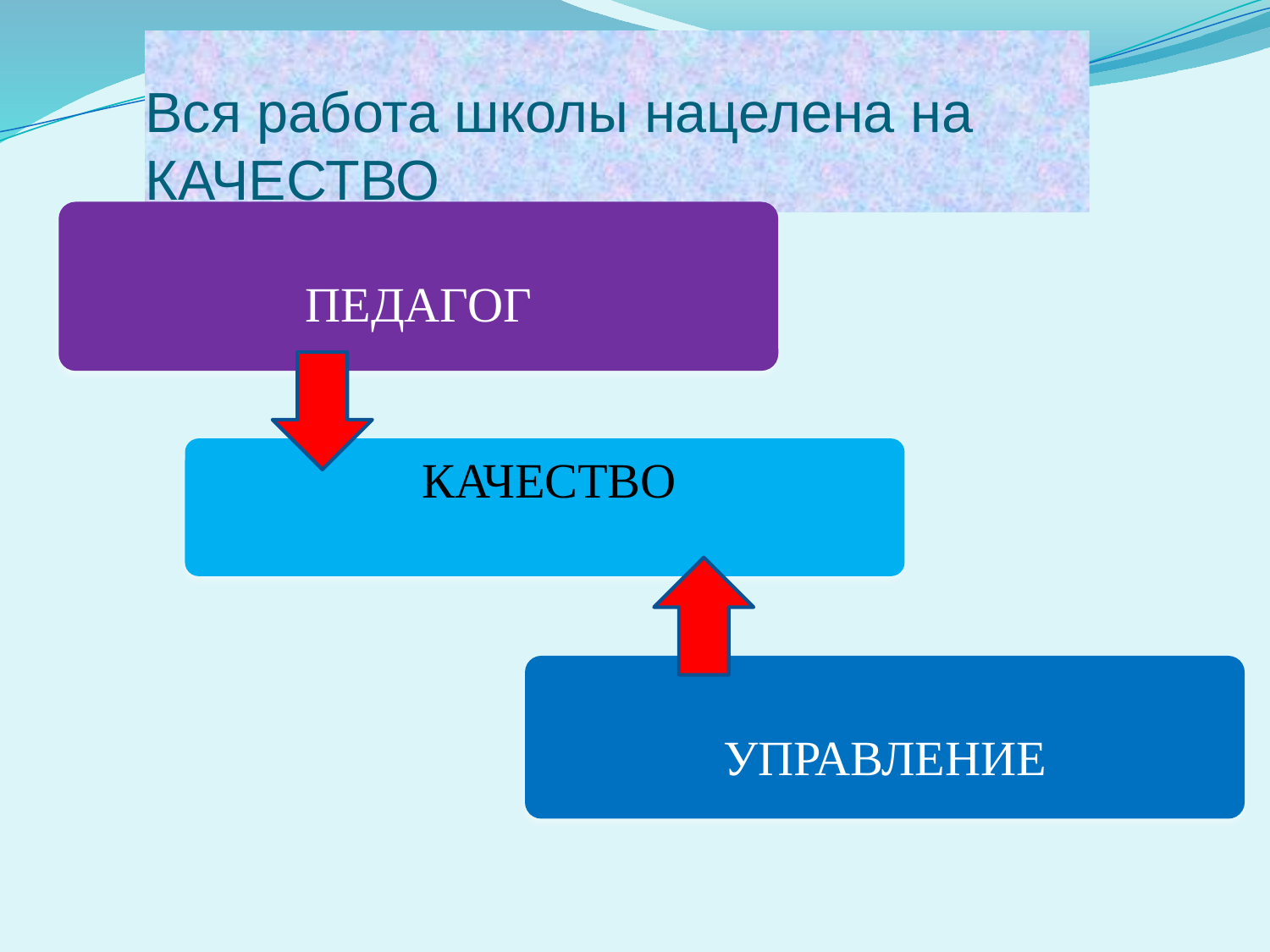

# Вся работа школы нацелена на КАЧЕСТВО

ПЕДАГОГ

 КАЧЕСТВО

УПРАВЛЕНИЕ